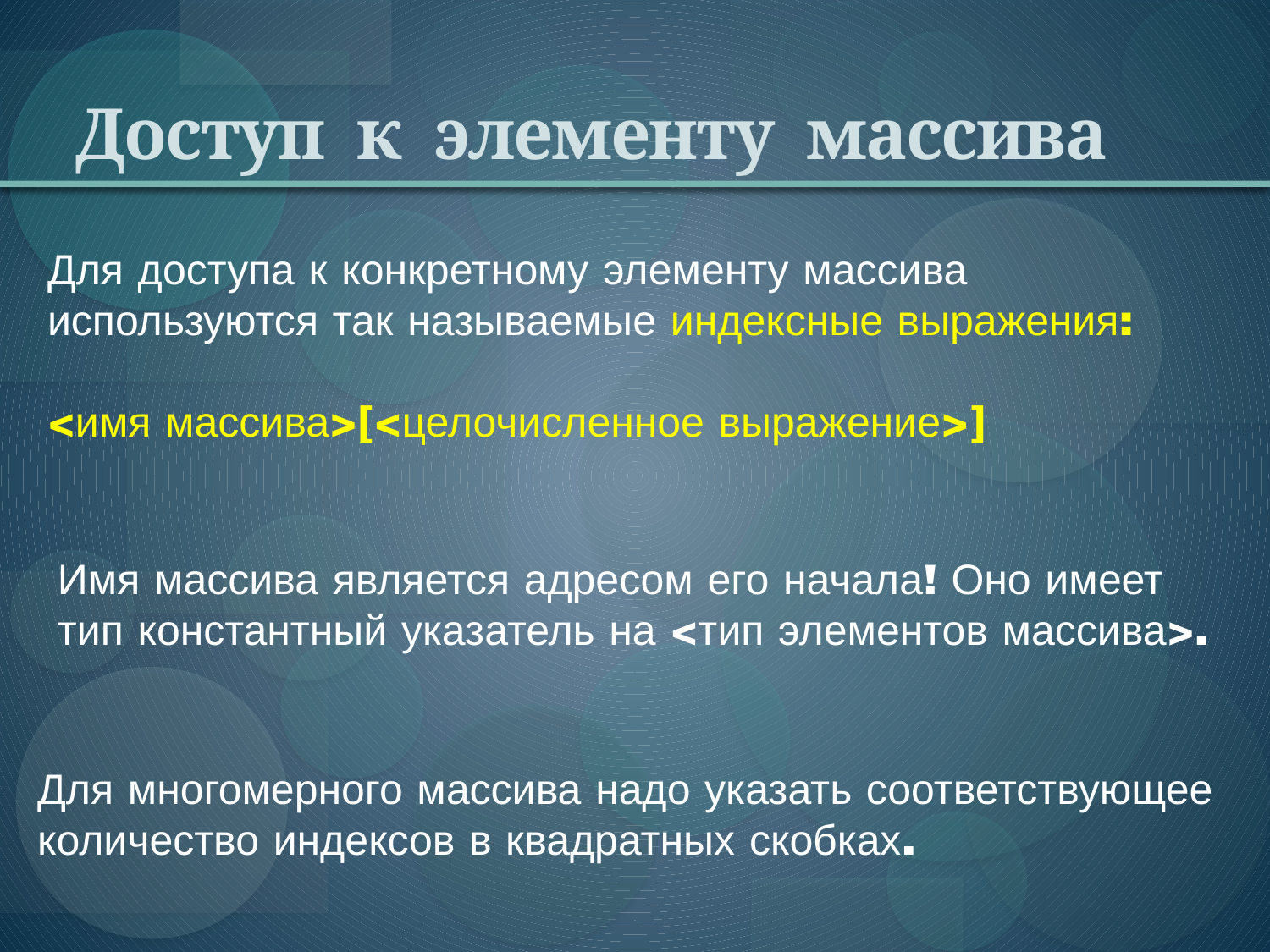

# Доступ  к  элементу  массива
Для доступа к конкретному элементу массива используются так называемые индексные выражения:

<имя массива>[<целочисленное выражение>]

Имя массива является адресом его начала! Оно имеет тип константный указатель на <тип элементов массива>.
Для многомерного массива надо указать соответствующее количество индексов в квадратных скобках.